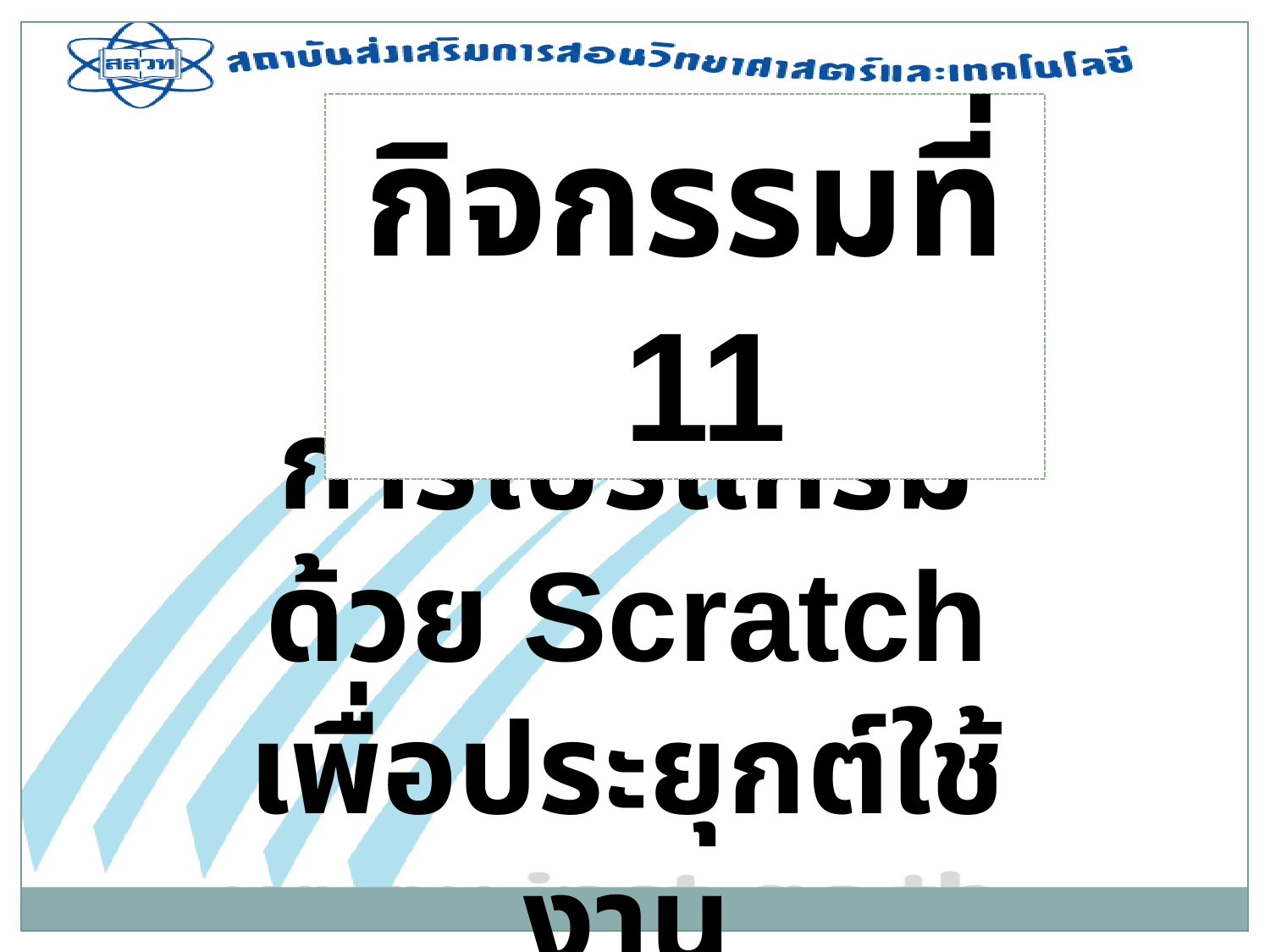

กิจกรรมที่ 11
การโปรแกรมด้วย Scratch เพื่อประยุกต์ใช้งาน